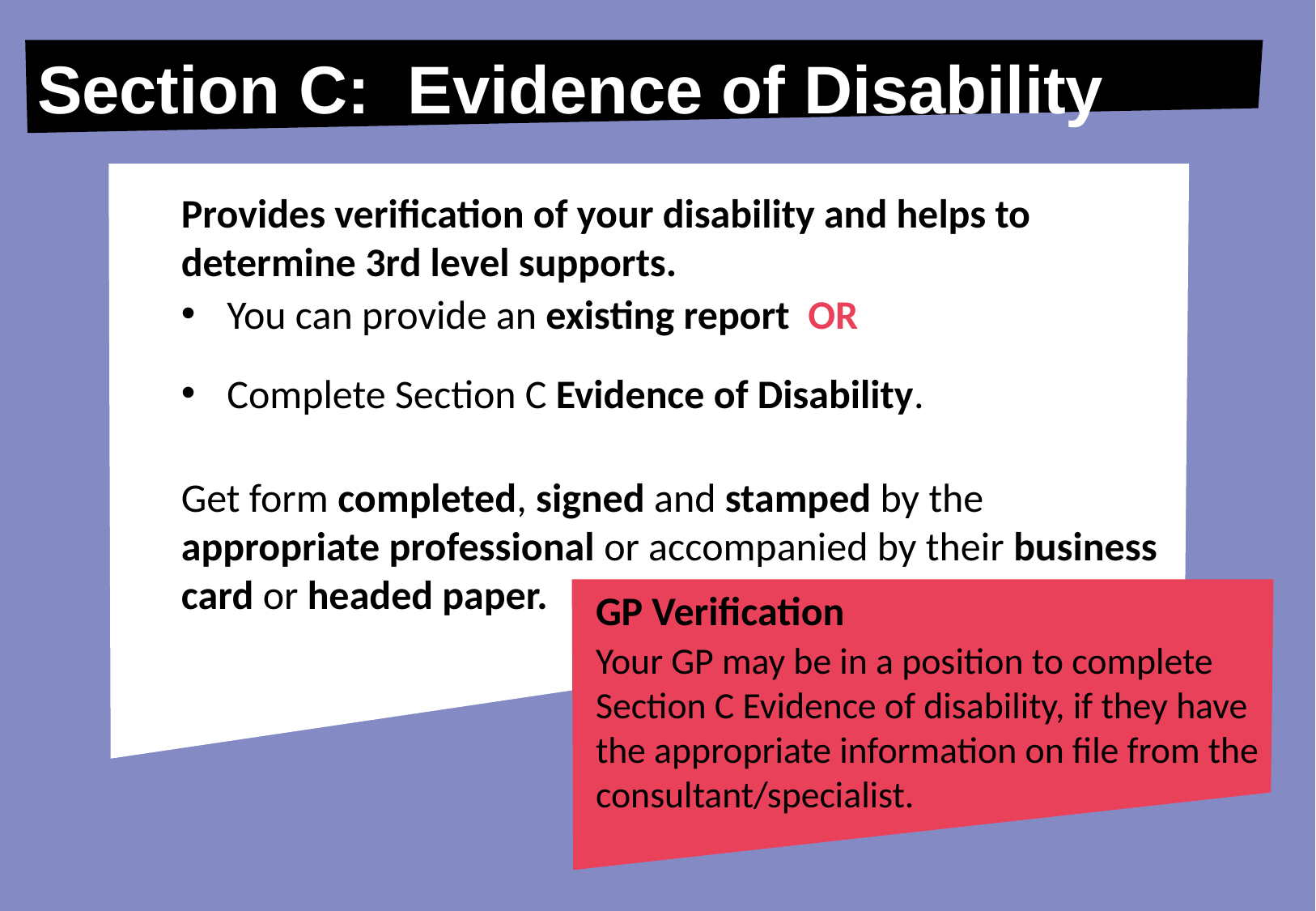

Section C:  Evidence of Disability
Provides verification of your disability and helps to determine 3rd level supports.
You can provide an existing report  OR

Complete Section C Evidence of Disability.

Get form completed, signed and stamped by the appropriate professional or accompanied by their business card or headed paper.

GP Verification
Your GP may be in a position to complete Section C Evidence of disability, if they have the appropriate information on file from the consultant/specialist.